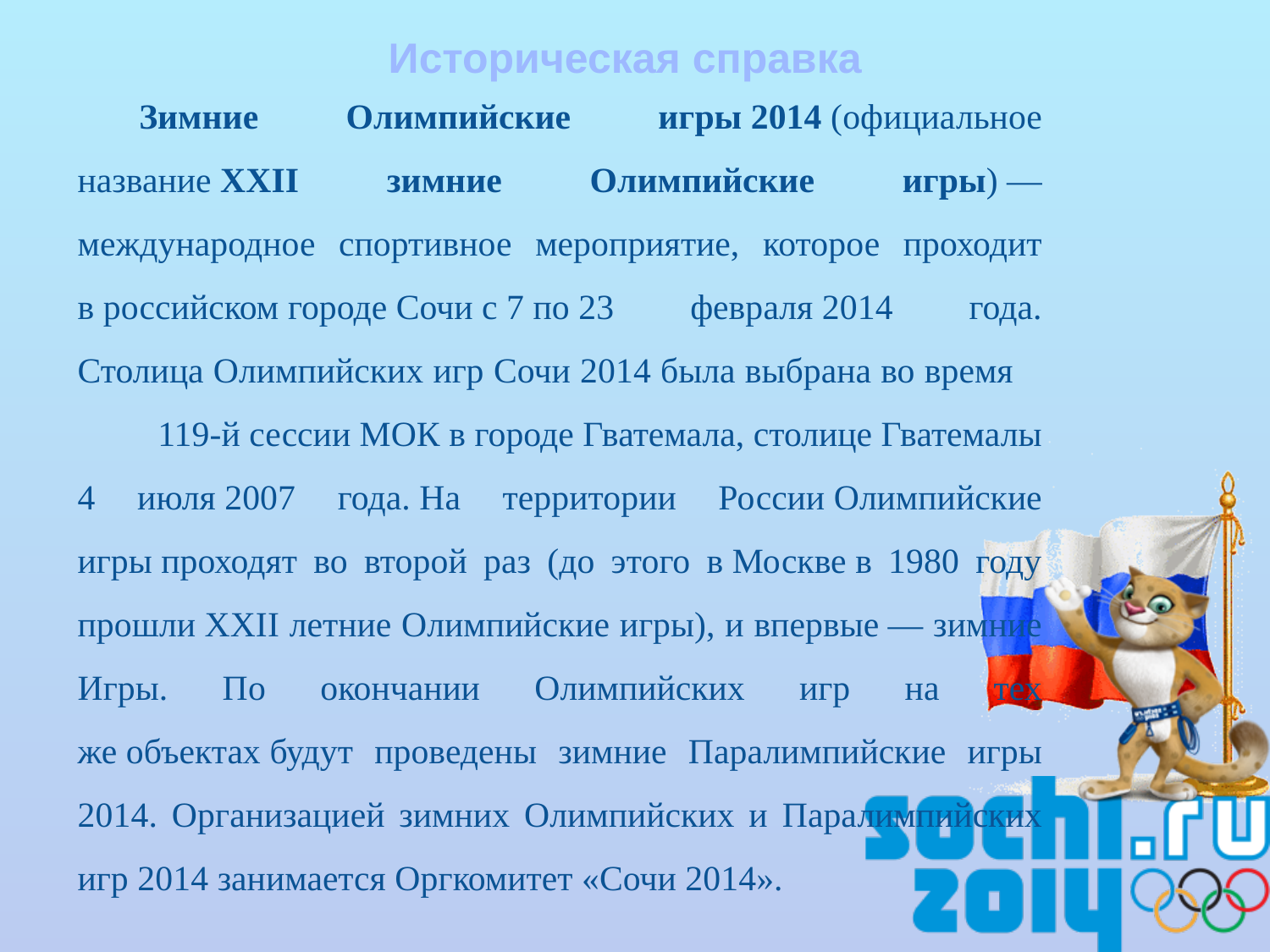

Историческая справка
Зимние Олимпийские игры 2014 (официальное название XXII зимние Олимпийские игры) — международное спортивное мероприятие, которое проходит в российском городе Сочи с 7 по 23 февраля 2014 года. Столица Олимпийских игр Сочи 2014 была выбрана во время             119-й сессии МОК в городе Гватемала, столице Гватемалы 4 июля 2007 года. На территории России Олимпийские игры проходят во второй раз (до этого в Москве в 1980 году прошли XXII летние Олимпийские игры), и впервые — зимние Игры. По окончании Олимпийских игр на тех же объектах будут проведены зимние Паралимпийские игры 2014. Организацией зимних Олимпийских и Паралимпийских игр 2014 занимается Оргкомитет «Сочи 2014».